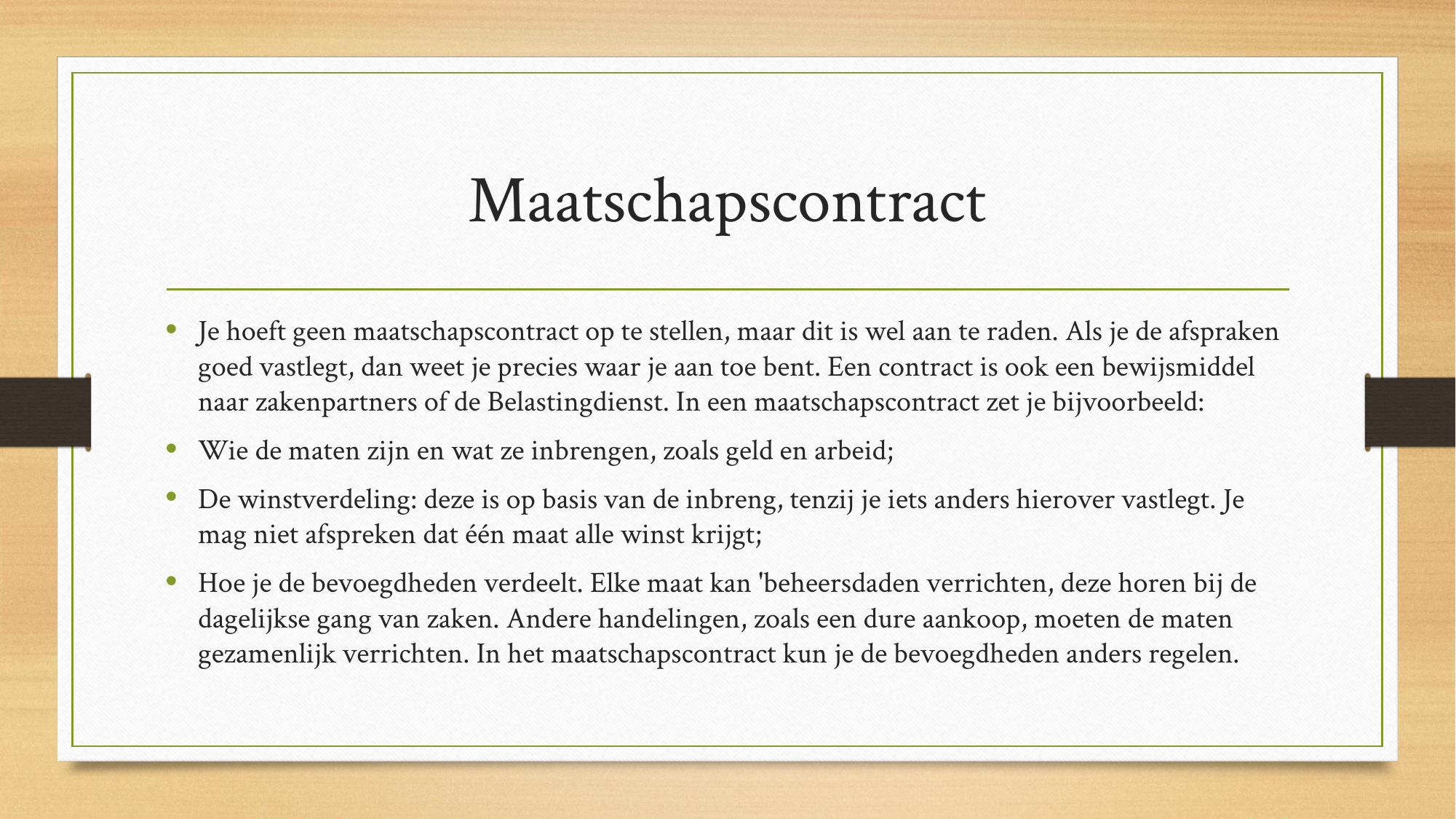

# Maatschapscontract
Je hoeft geen maatschapscontract op te stellen, maar dit is wel aan te raden. Als je de afspraken goed vastlegt, dan weet je precies waar je aan toe bent. Een contract is ook een bewijsmiddel naar zakenpartners of de Belastingdienst. In een maatschapscontract zet je bijvoorbeeld:
Wie de maten zijn en wat ze inbrengen, zoals geld en arbeid;
De winstverdeling: deze is op basis van de inbreng, tenzij je iets anders hierover vastlegt. Je mag niet afspreken dat één maat alle winst krijgt;
Hoe je de bevoegdheden verdeelt. Elke maat kan 'beheersdaden verrichten, deze horen bij de dagelijkse gang van zaken. Andere handelingen, zoals een dure aankoop, moeten de maten gezamenlijk verrichten. In het maatschapscontract kun je de bevoegdheden anders regelen.